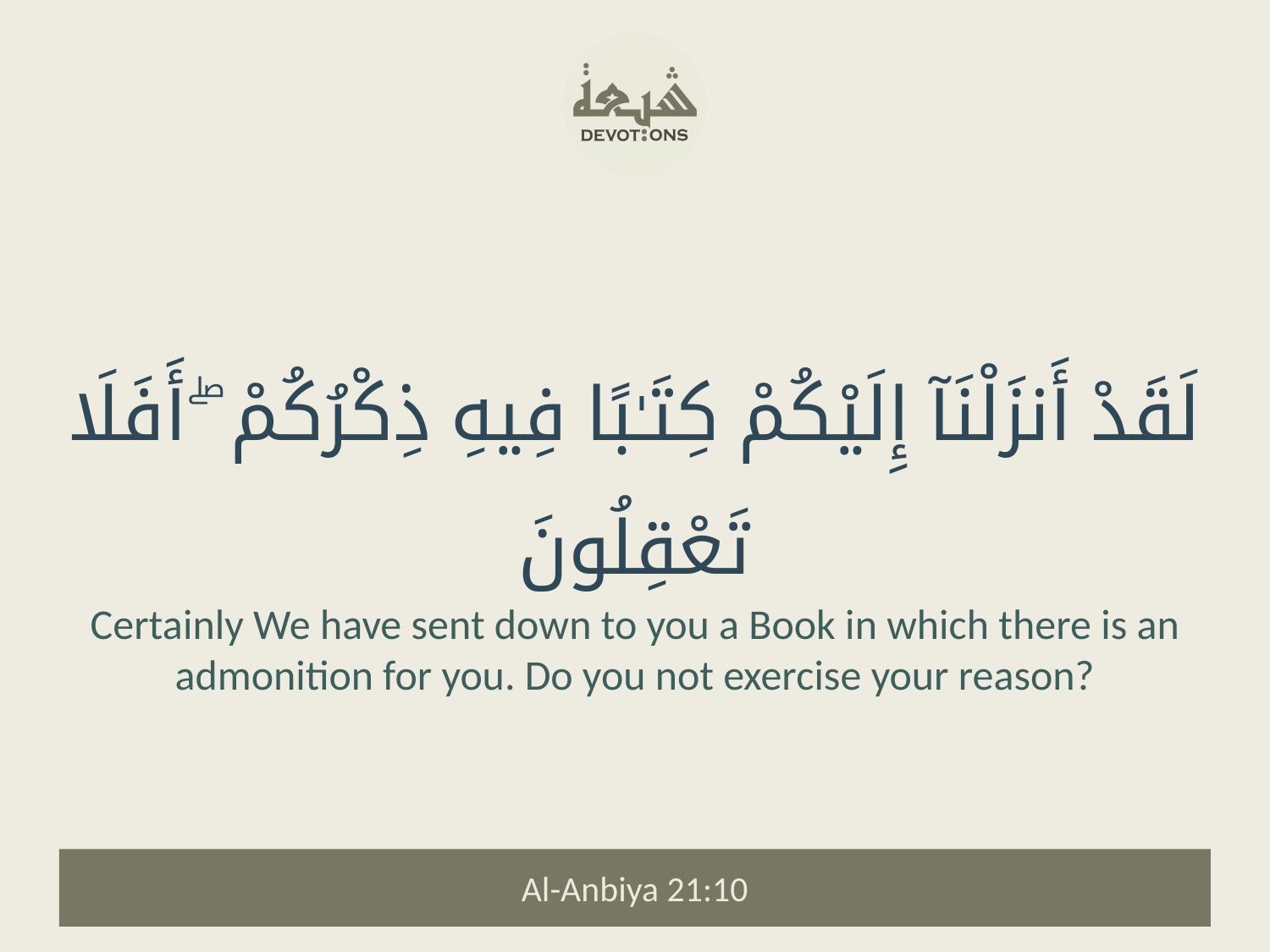

لَقَدْ أَنزَلْنَآ إِلَيْكُمْ كِتَـٰبًا فِيهِ ذِكْرُكُمْ ۖ أَفَلَا تَعْقِلُونَ
Certainly We have sent down to you a Book in which there is an admonition for you. Do you not exercise your reason?
Al-Anbiya 21:10